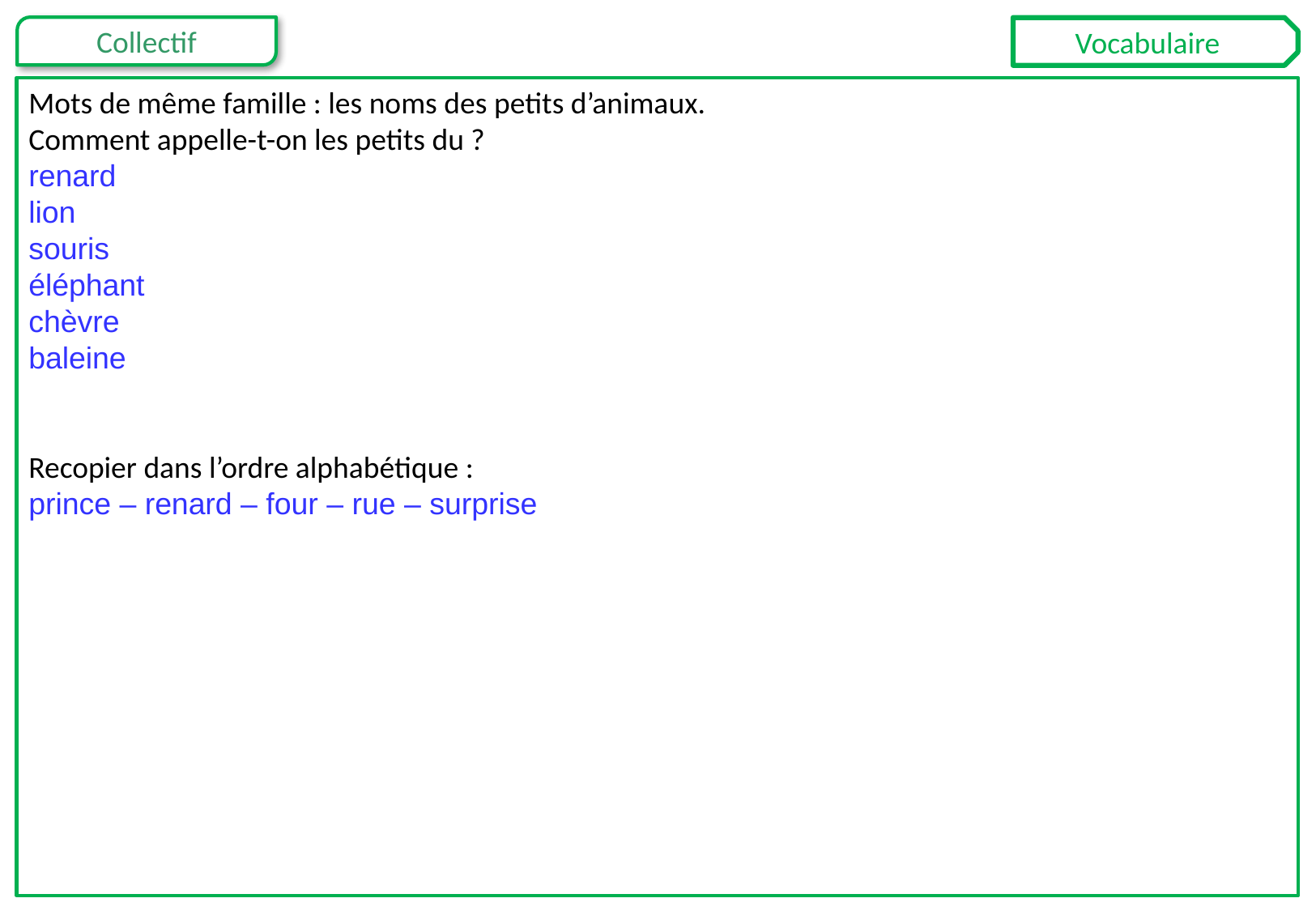

Vocabulaire
Mots de même famille : les noms des petits d’animaux.
Comment appelle-t-on les petits du ?
renard
lion
souris
éléphant
chèvre
baleine

Recopier dans l’ordre alphabétique :
prince – renard – four – rue – surprise